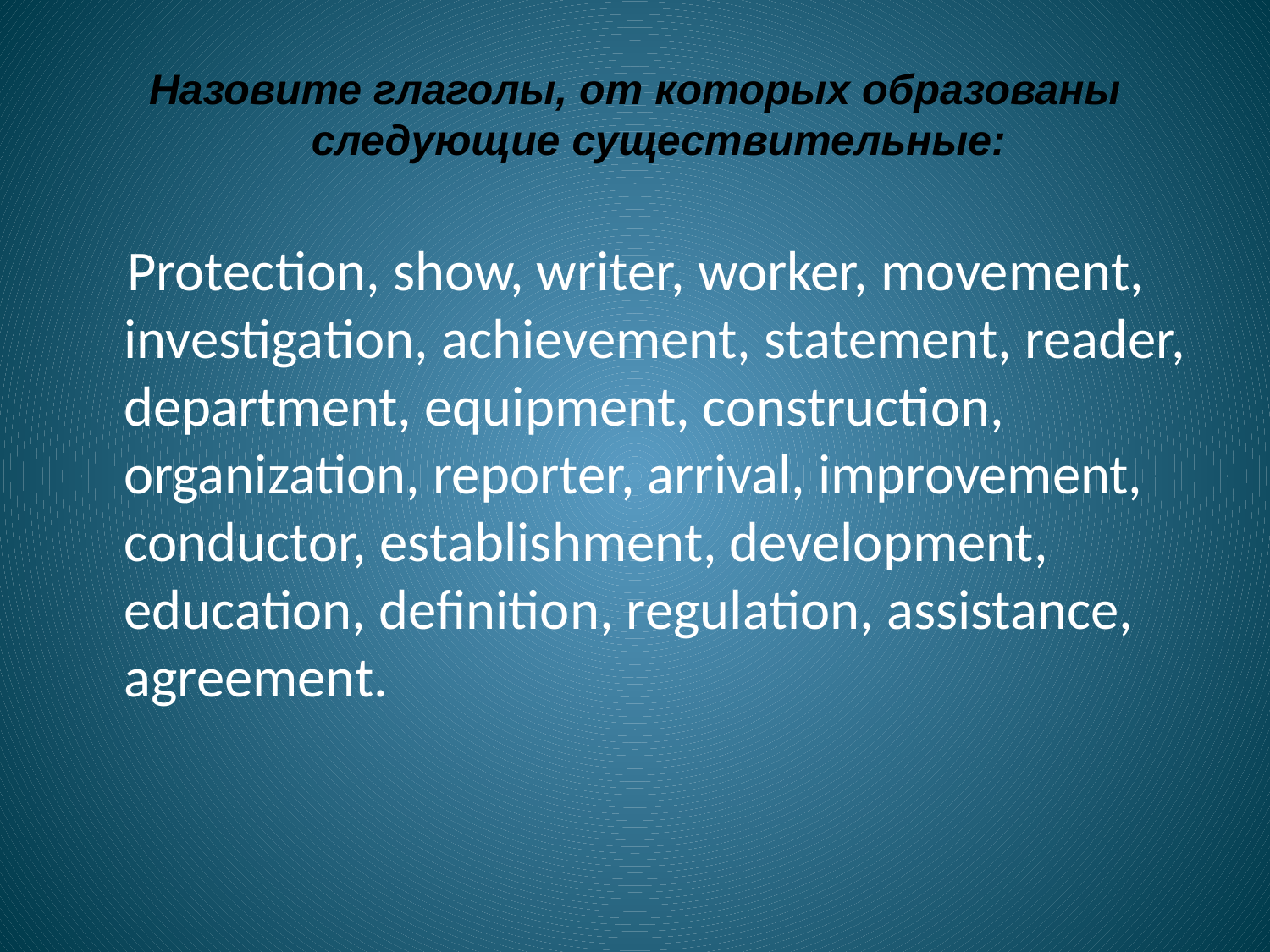

Назовите глаголы, от которых образованы следующие существительные:

    Protection, show, writer, worker, movement, investigation, achievement, statement, reader, department, equipment, construction, organization, reporter, arrival, improvement, conductor, establishment, development, education, definition, regulation, assistance, agreement.